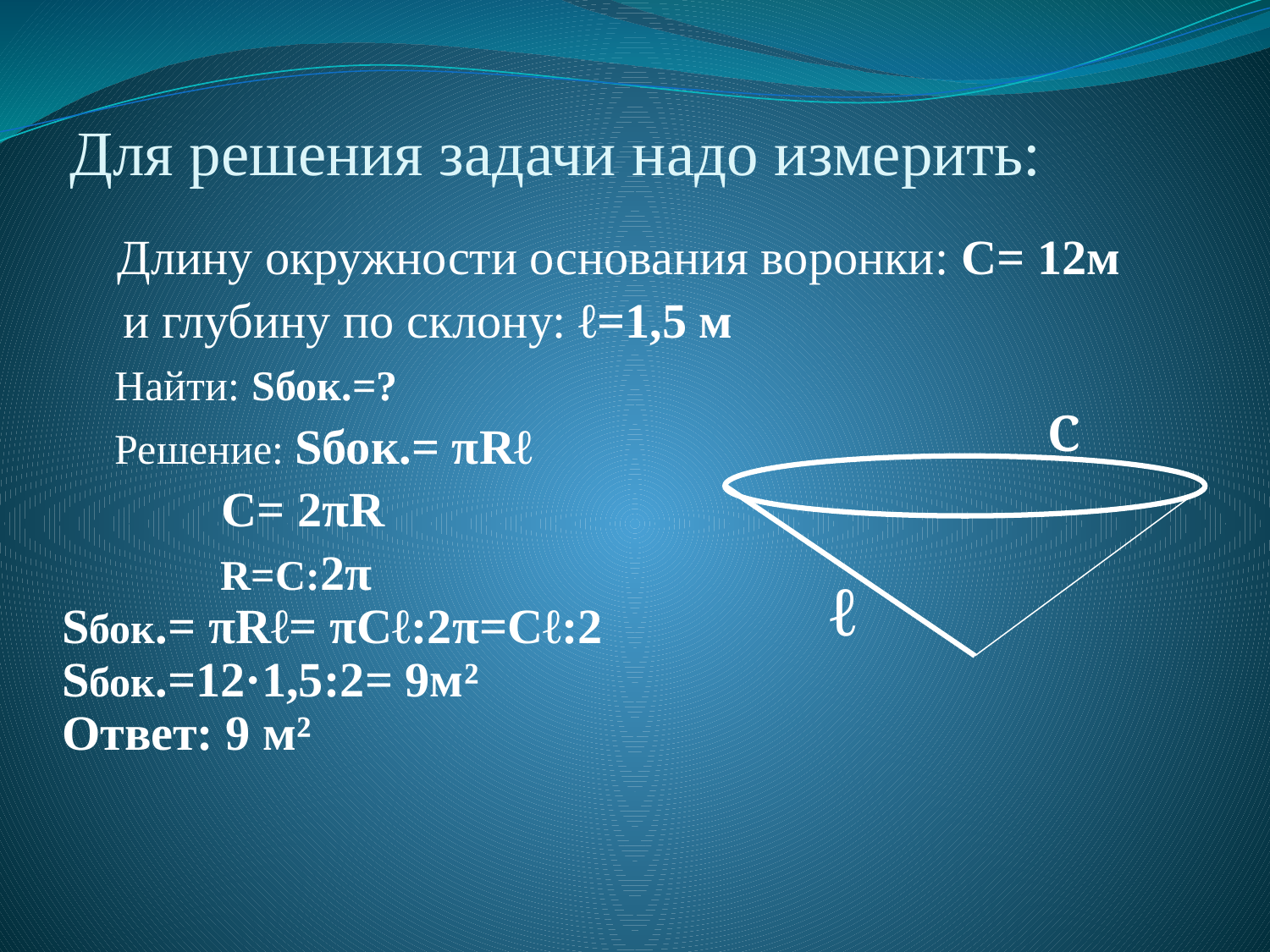

# Для решения задачи надо измерить:
     Длину окружности основания воронки: С= 12м
     и глубину по склону: ℓ=1,5 м
     Найти: Sбок.=?
     Решение: Sбок.= πRℓ
             С= 2πR
               R=С:2π
Sбок.= πRℓ= πСℓ:2π=Сℓ:2
Sбок.=12·1,5:2= 9м²
Ответ: 9 м²

С

ℓ